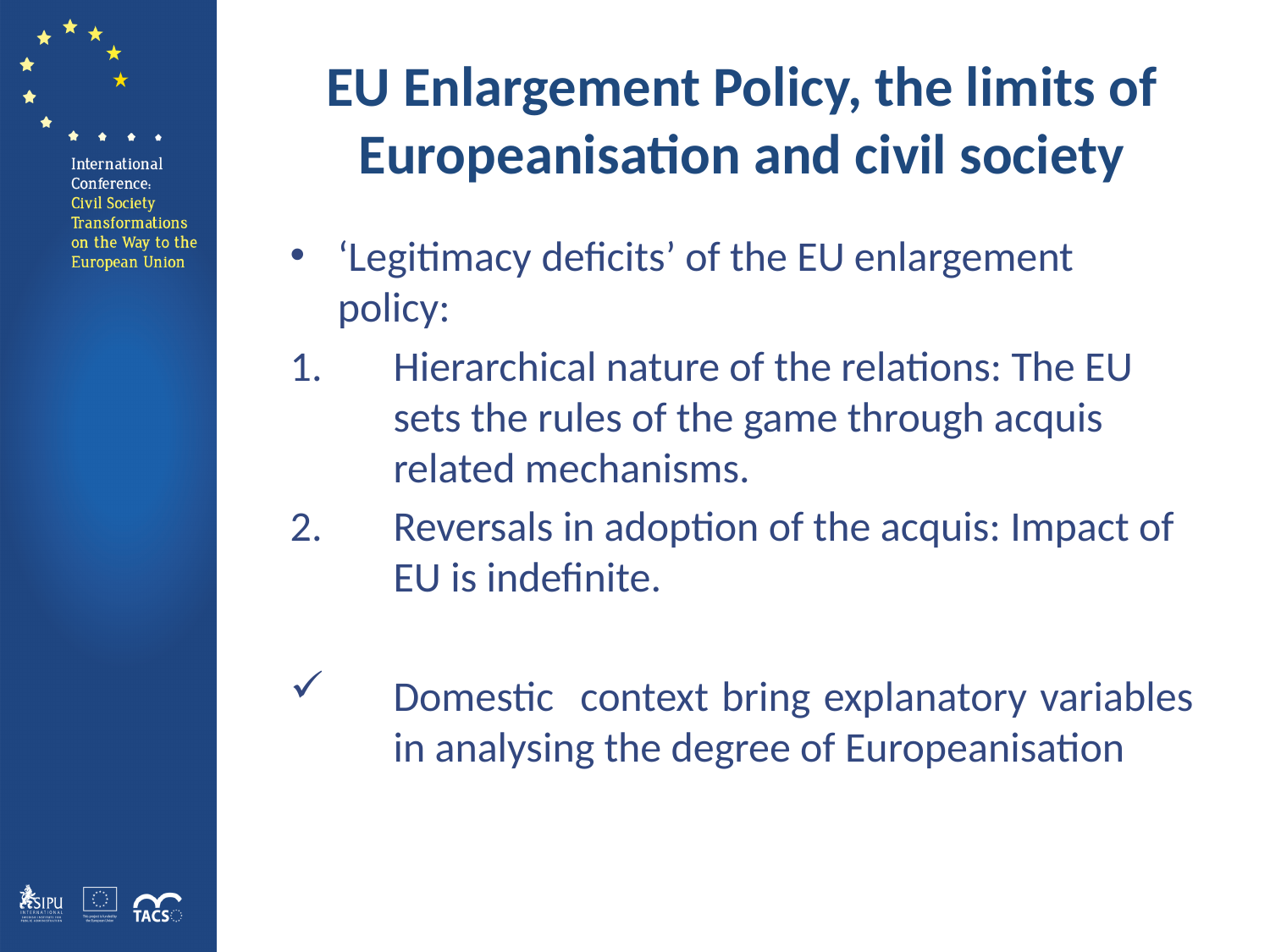

# EU Enlargement Policy, the limits of Europeanisation and civil society
‘Legitimacy deficits’ of the EU enlargement policy:
Hierarchical nature of the relations: The EU sets the rules of the game through acquis related mechanisms.
Reversals in adoption of the acquis: Impact of EU is indefinite.

Domestic  context bring explanatory variables in analysing the degree of Europeanisation